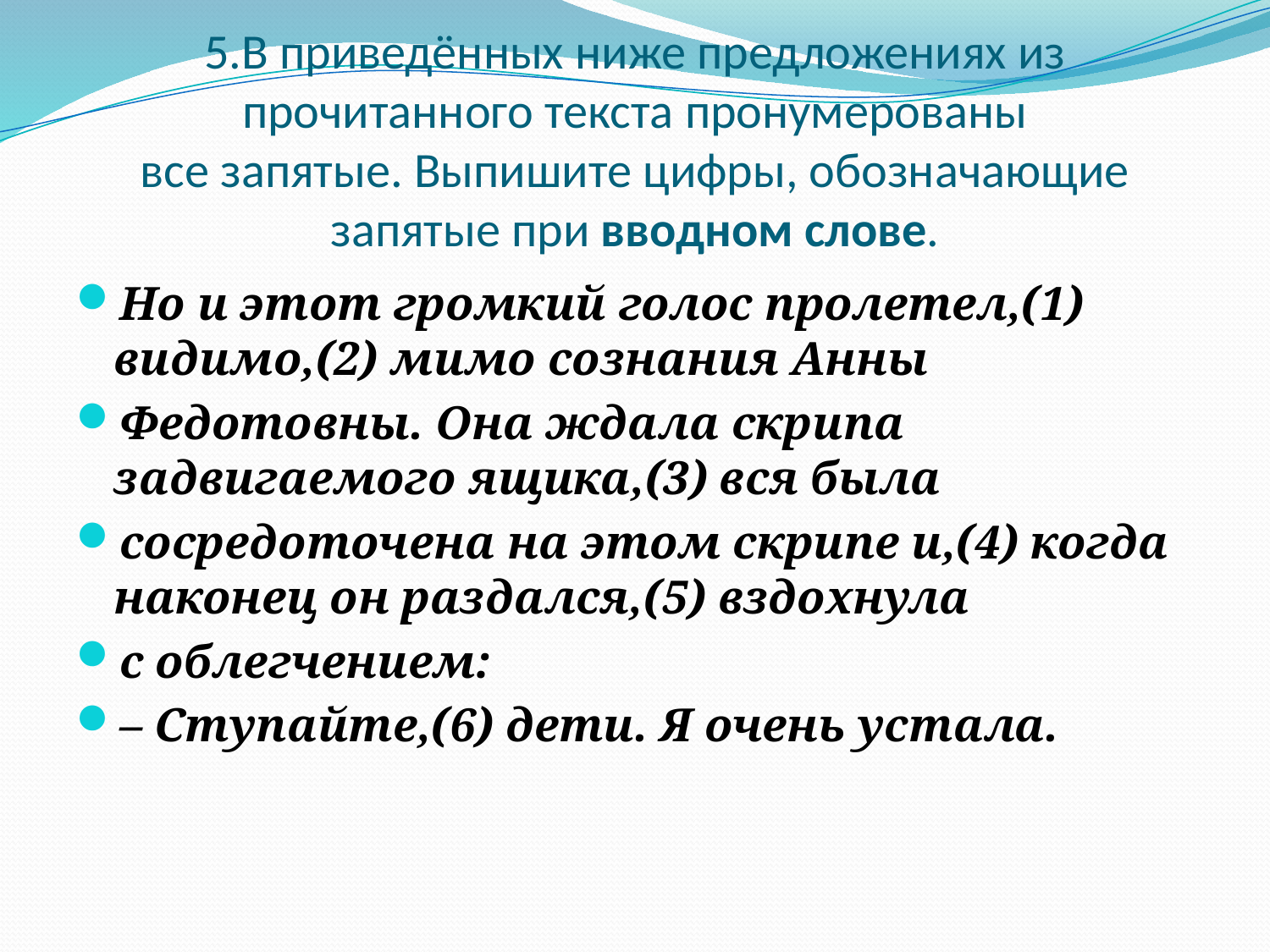

# 5.В приведённых ниже предложениях из прочитанного текста пронумерованы все запятые. Выпишите цифры, обозначающие запятые при вводном слове.
Но и этот громкий голос пролетел,(1) видимо,(2) мимо сознания Анны
Федотовны. Она ждала скрипа задвигаемого ящика,(3) вся была
сосредоточена на этом скрипе и,(4) когда наконец он раздался,(5) вздохнула
с облегчением:
– Ступайте,(6) дети. Я очень устала.